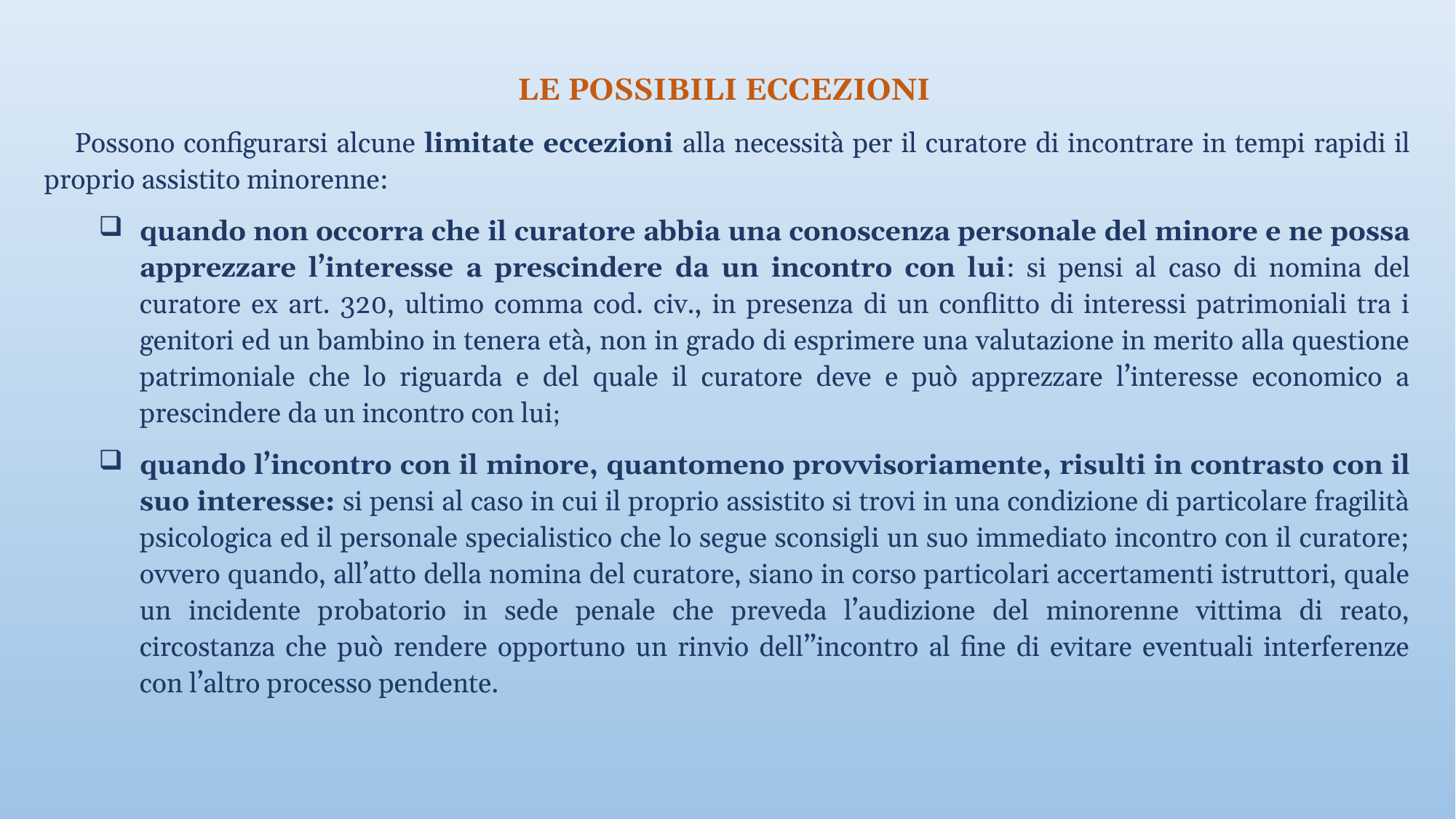

LE POSSIBILI ECCEZIONI
Possono configurarsi alcune limitate eccezioni alla necessità per il curatore di incontrare in tempi rapidi il proprio assistito minorenne:
quando non occorra che il curatore abbia una conoscenza personale del minore e ne possa apprezzare l’interesse a prescindere da un incontro con lui: si pensi al caso di nomina del curatore ex art. 320, ultimo comma cod. civ., in presenza di un conflitto di interessi patrimoniali tra i genitori ed un bambino in tenera età, non in grado di esprimere una valutazione in merito alla questione patrimoniale che lo riguarda e del quale il curatore deve e può apprezzare l’interesse economico a prescindere da un incontro con lui;
quando l’incontro con il minore, quantomeno provvisoriamente, risulti in contrasto con il suo interesse: si pensi al caso in cui il proprio assistito si trovi in una condizione di particolare fragilità psicologica ed il personale specialistico che lo segue sconsigli un suo immediato incontro con il curatore; ovvero quando, all’atto della nomina del curatore, siano in corso particolari accertamenti istruttori, quale un incidente probatorio in sede penale che preveda l’audizione del minorenne vittima di reato, circostanza che può rendere opportuno un rinvio dell’’incontro al fine di evitare eventuali interferenze con l’altro processo pendente.